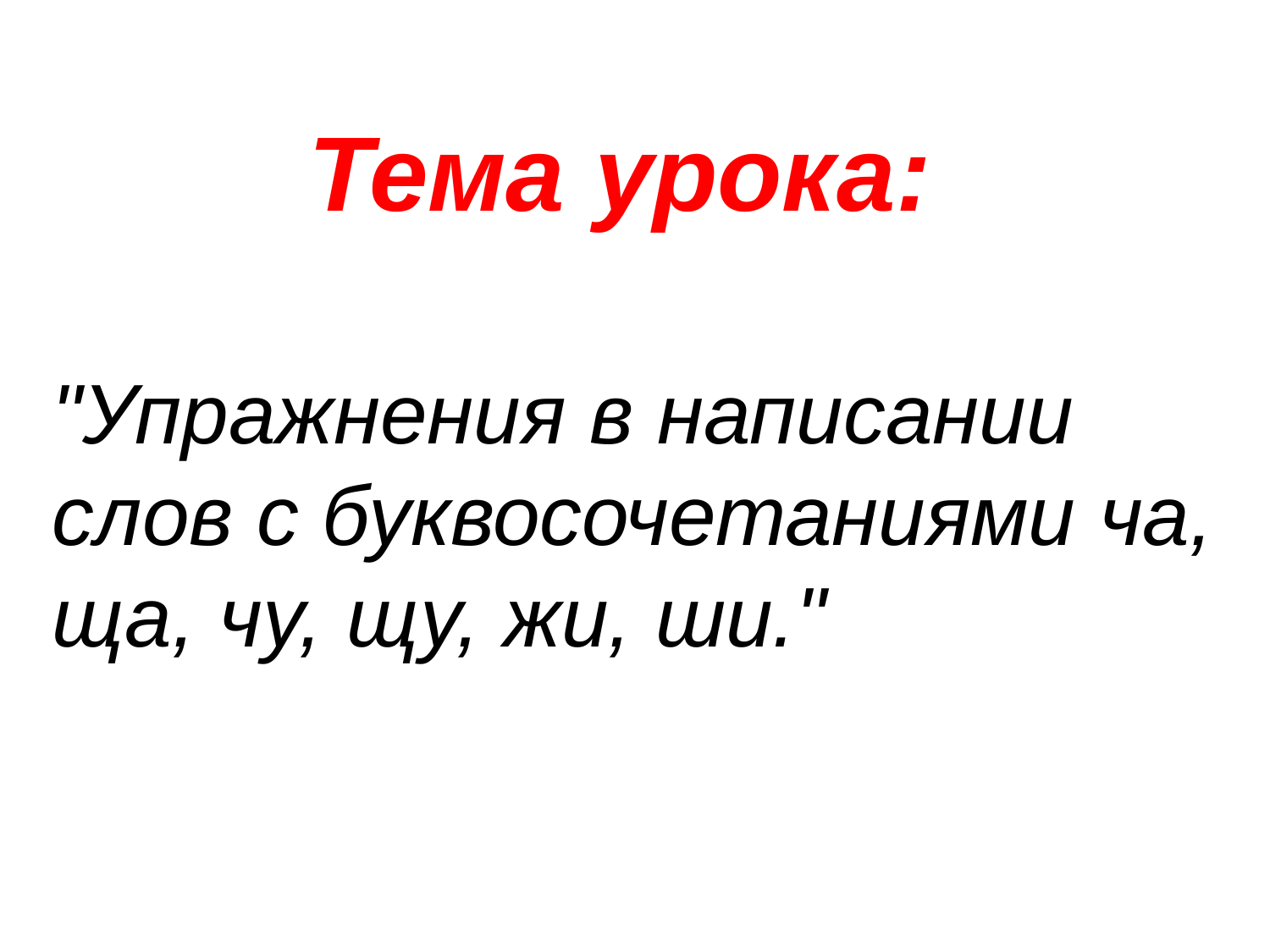

Тема урока:

"Упражнения в написании слов с буквосочетаниями ча, ща, чу, щу, жи, ши."